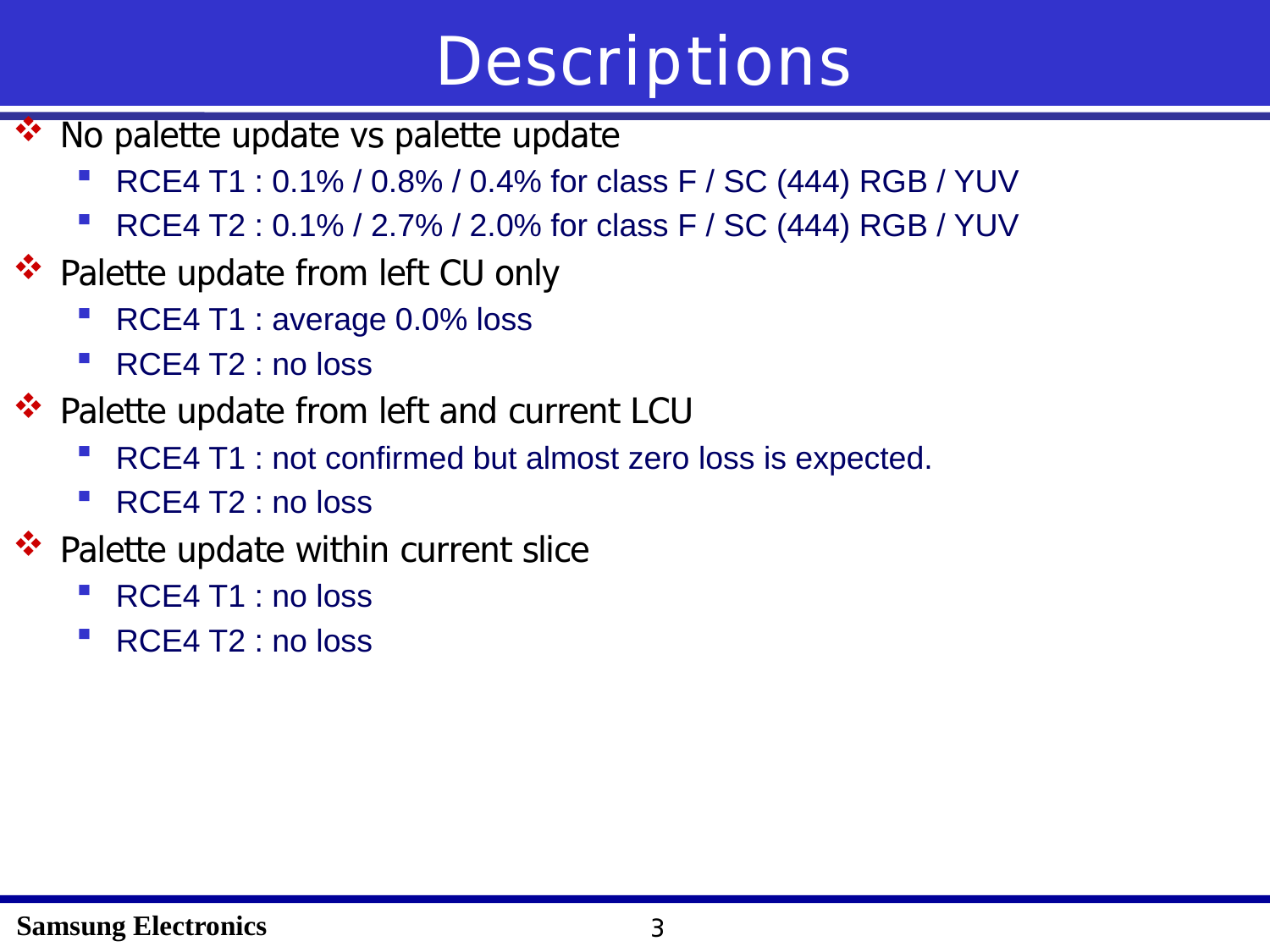

# Descriptions
No palette update vs palette update
RCE4 T1 : 0.1% / 0.8% / 0.4% for class F / SC (444) RGB / YUV
RCE4 T2 : 0.1% / 2.7% / 2.0% for class F / SC (444) RGB / YUV
Palette update from left CU only
RCE4 T1 : average 0.0% loss
RCE4 T2 : no loss
Palette update from left and current LCU
RCE4 T1 : not confirmed but almost zero loss is expected.
RCE4 T2 : no loss
Palette update within current slice
RCE4 T1 : no loss
RCE4 T2 : no loss
3